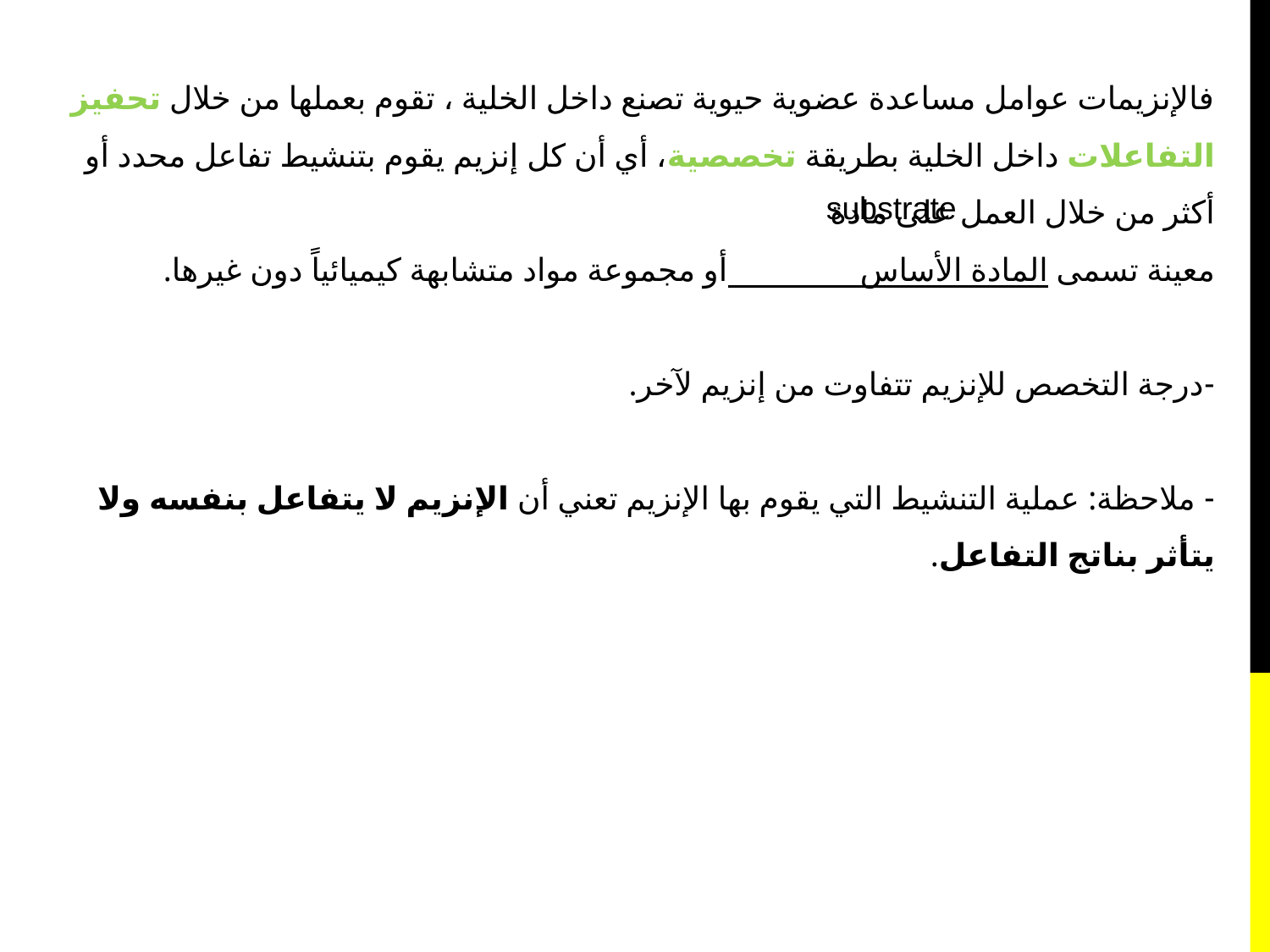

فالإنزيمات عوامل مساعدة عضوية حيوية تصنع داخل الخلية ، تقوم بعملها من خلال تحفيز التفاعلات داخل الخلية بطريقة تخصصية، أي أن كل إنزيم يقوم بتنشيط تفاعل محدد أو أكثر من خلال العمل على مادة
معينة تسمى المادة الأساس                أو مجموعة مواد متشابهة كيميائياً دون غيرها.

-درجة التخصص للإنزيم تتفاوت من إنزيم لآخر.

- ملاحظة: عملية التنشيط التي يقوم بها الإنزيم تعني أن الإنزيم لا يتفاعل بنفسه ولا يتأثر بناتج التفاعل.

substrate